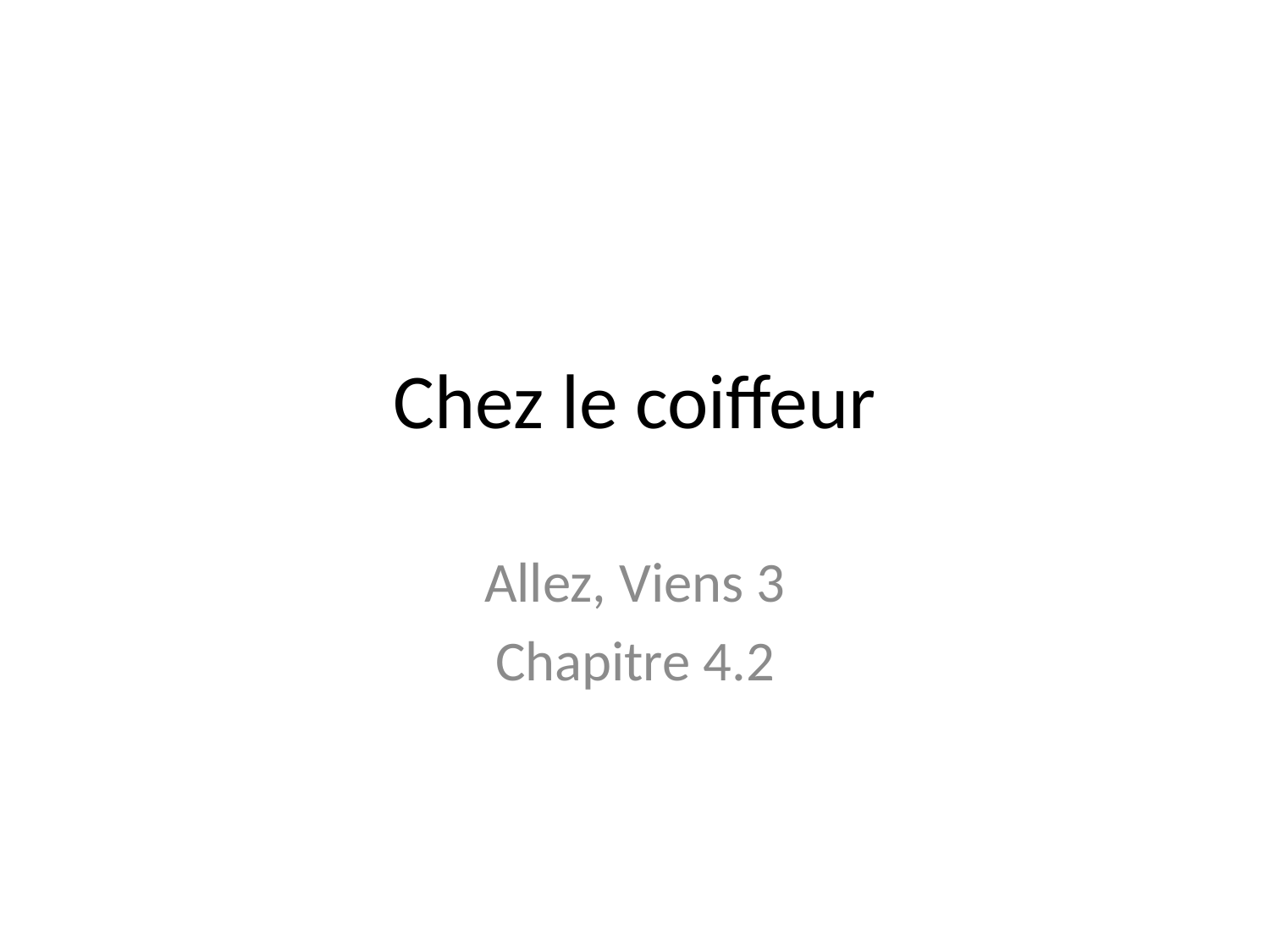

# Chez le coiffeur
Allez, Viens 3
Chapitre 4.2